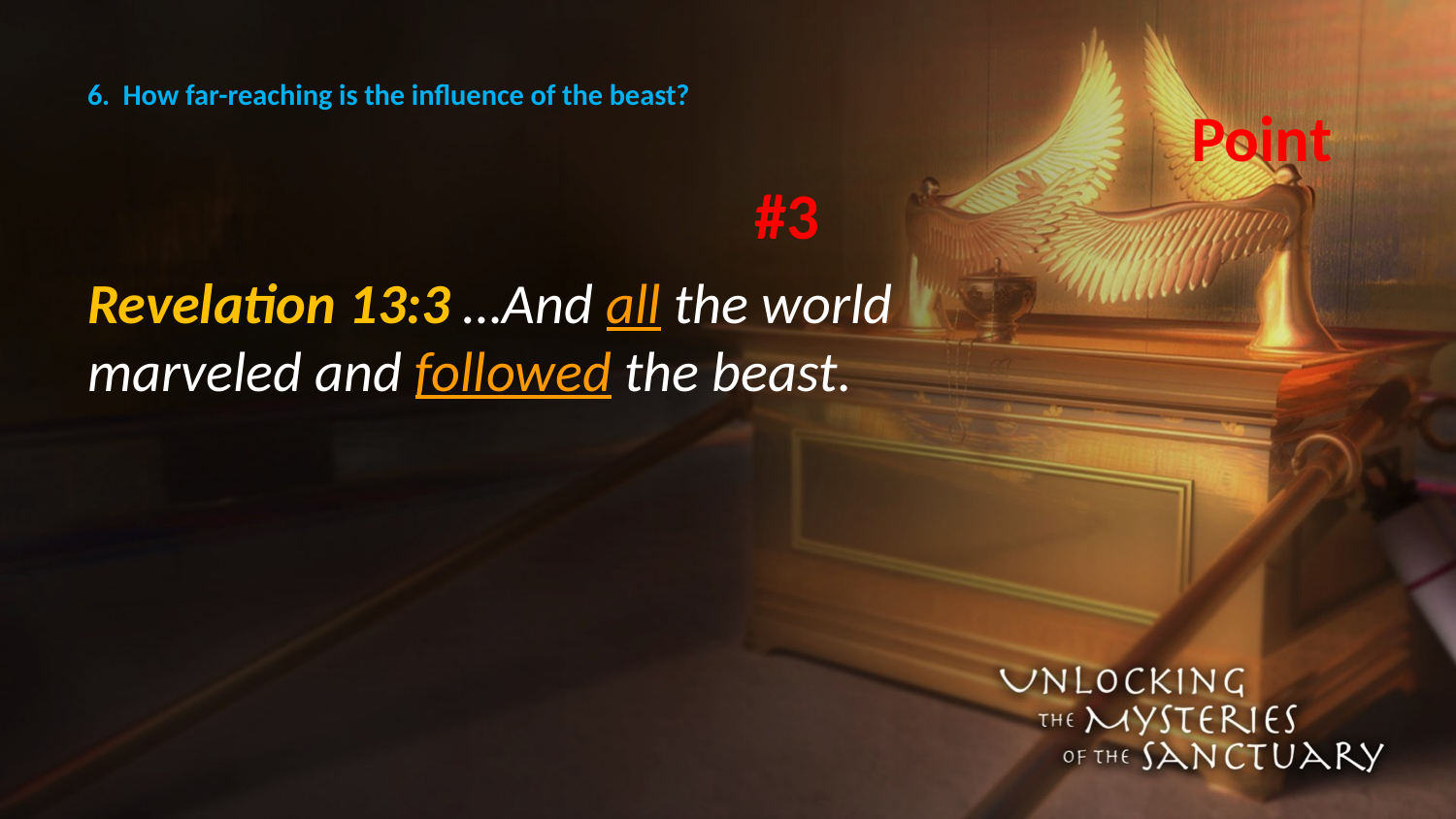

# 6.  How far-reaching is the influence of the beast?

			Point #3
Revelation 13:3 …And all the world marveled and followed the beast.